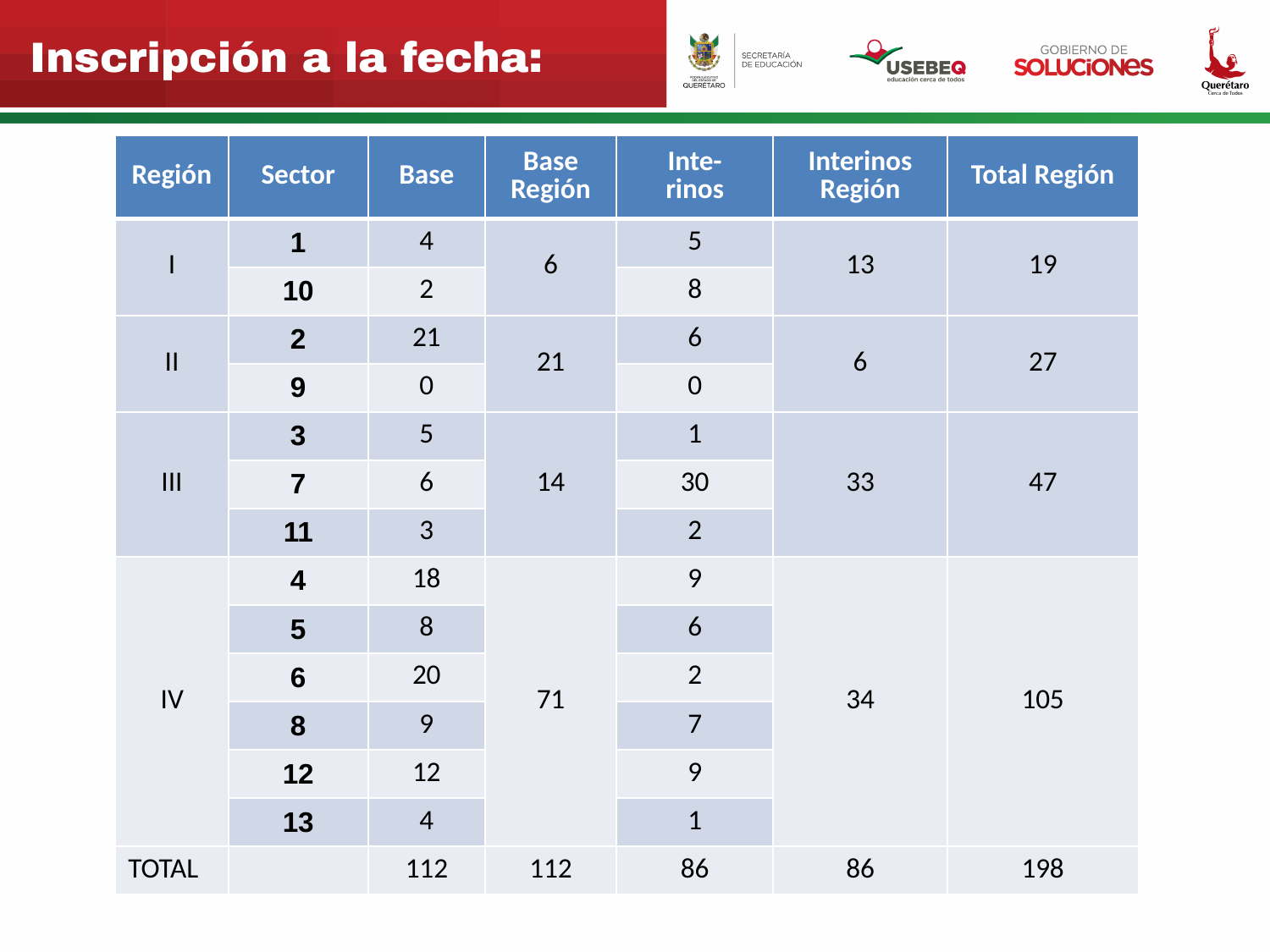

Inscripción a la fecha:
| Región | Sector | Base | Base Región | Inte- rinos | Interinos Región | Total Región |
| --- | --- | --- | --- | --- | --- | --- |
| I | 1 | 4 | 6 | 5 | 13 | 19 |
|  | 10 | 2 |  | 8 |  |  |
| II | 2 | 21 | 21 | 6 | 6 | 27 |
|  | 9 | 0 |  | 0 |  |  |
| III | 3 | 5 | 14 | 1 | 33 | 47 |
|  | 7 | 6 |  | 30 |  |  |
|  | 11 | 3 |  | 2 |  |  |
| IV | 4 | 18 | 71 | 9 | 34 | 105 |
|  | 5 | 8 |  | 6 |  |  |
|  | 6 | 20 |  | 2 |  |  |
|  | 8 | 9 |  | 7 |  |  |
|  | 12 | 12 |  | 9 |  |  |
|  | 13 | 4 |  | 1 |  |  |
| TOTAL |  | 112 | 112 | 86 | 86 | 198 |